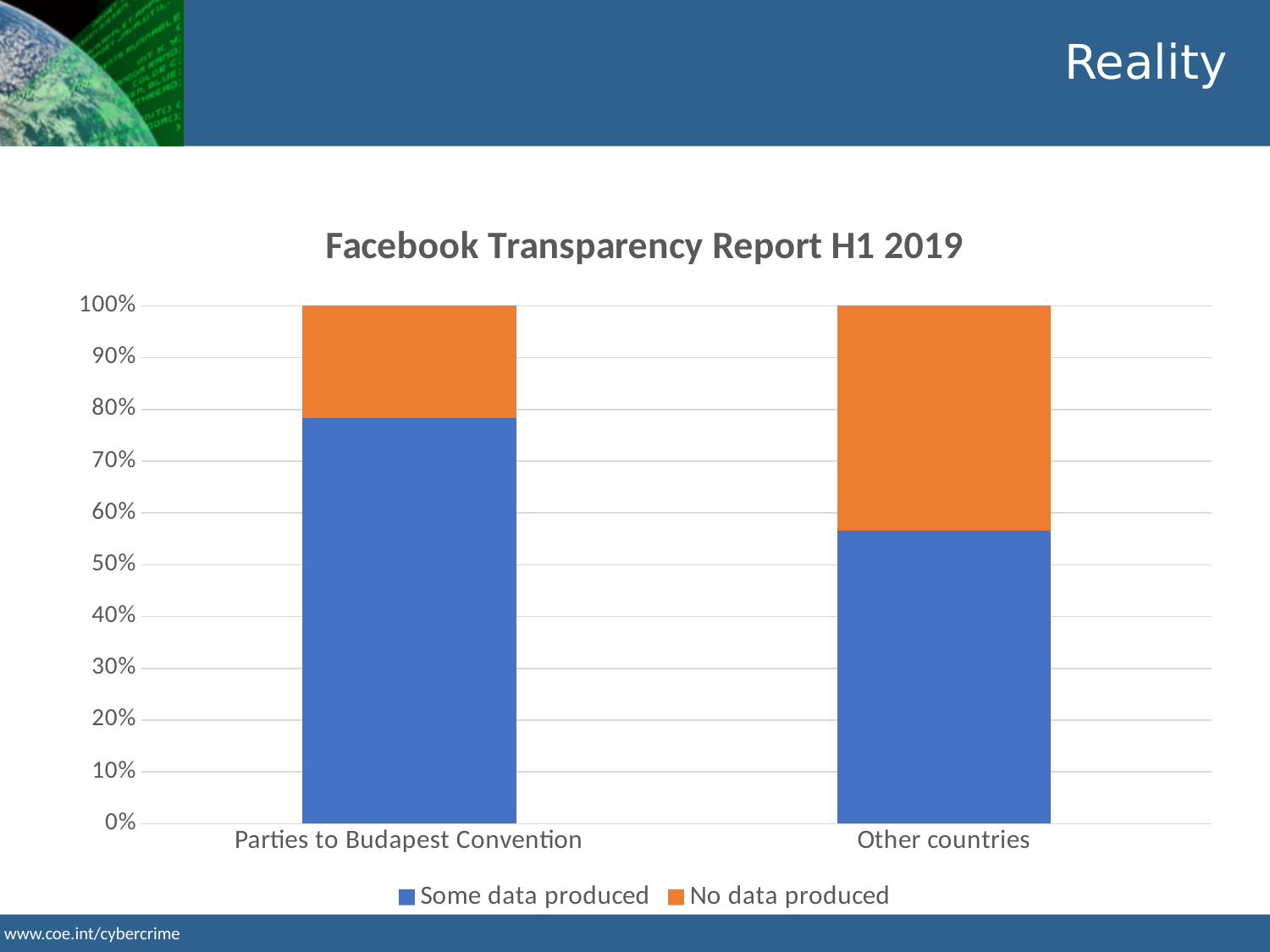

Reality

### Chart: Facebook Transparency Report H1 2019

| Category | Some data produced | No data produced |
|---|---|---|
| Parties to Budapest Convention | 74752.0 | 20622.0 |
| Other countries | 19568.0 | 15035.0 |